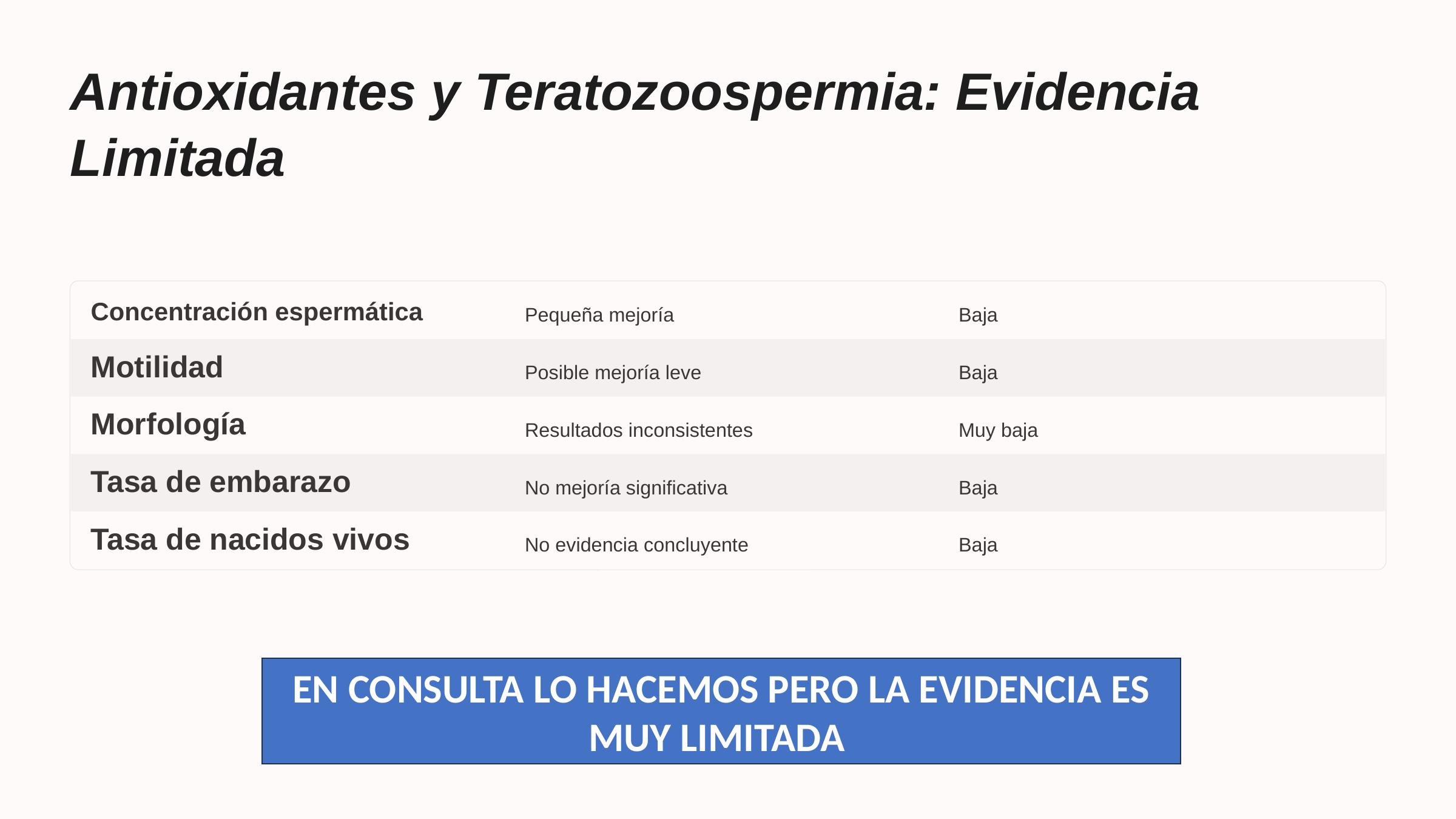

Antioxidantes y Teratozoospermia: Evidencia Limitada

Concentración espermática
Pequeña mejoría
Baja

Motilidad
Posible mejoría leve
Baja

Morfología
Resultados inconsistentes
Muy baja

Tasa de embarazo
No mejoría significativa
Baja

Tasa de nacidos vivos
No evidencia concluyente
Baja

EN CONSULTA LO HACEMOS PERO LA EVIDENCIA ES MUY LIMITADA